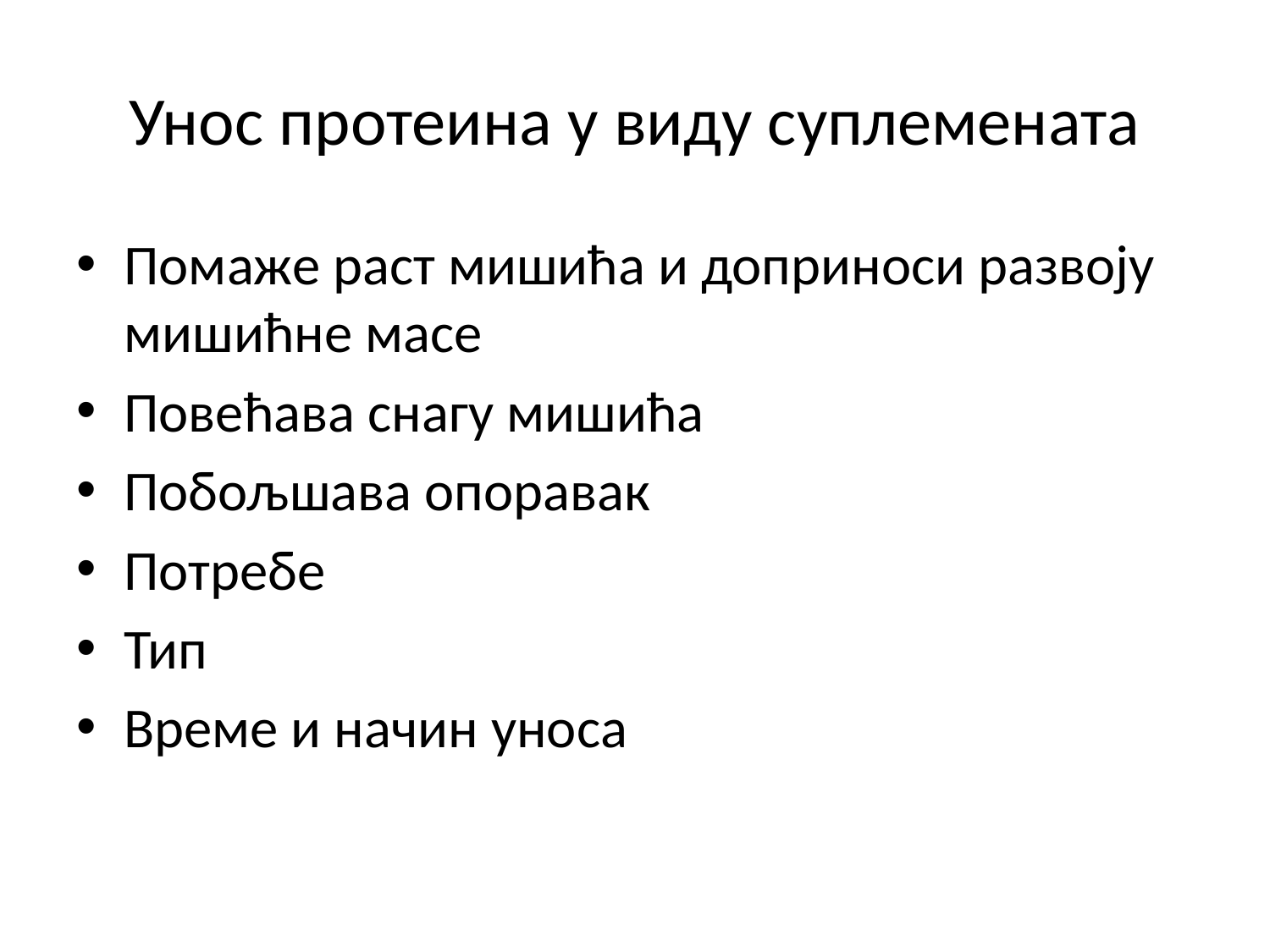

# Унос протеина у виду суплемената
Помаже раст мишића и доприноси развоју мишићне масе
Повећава снагу мишића
Побољшава опоравак
Потребе
Тип
Време и начин уноса